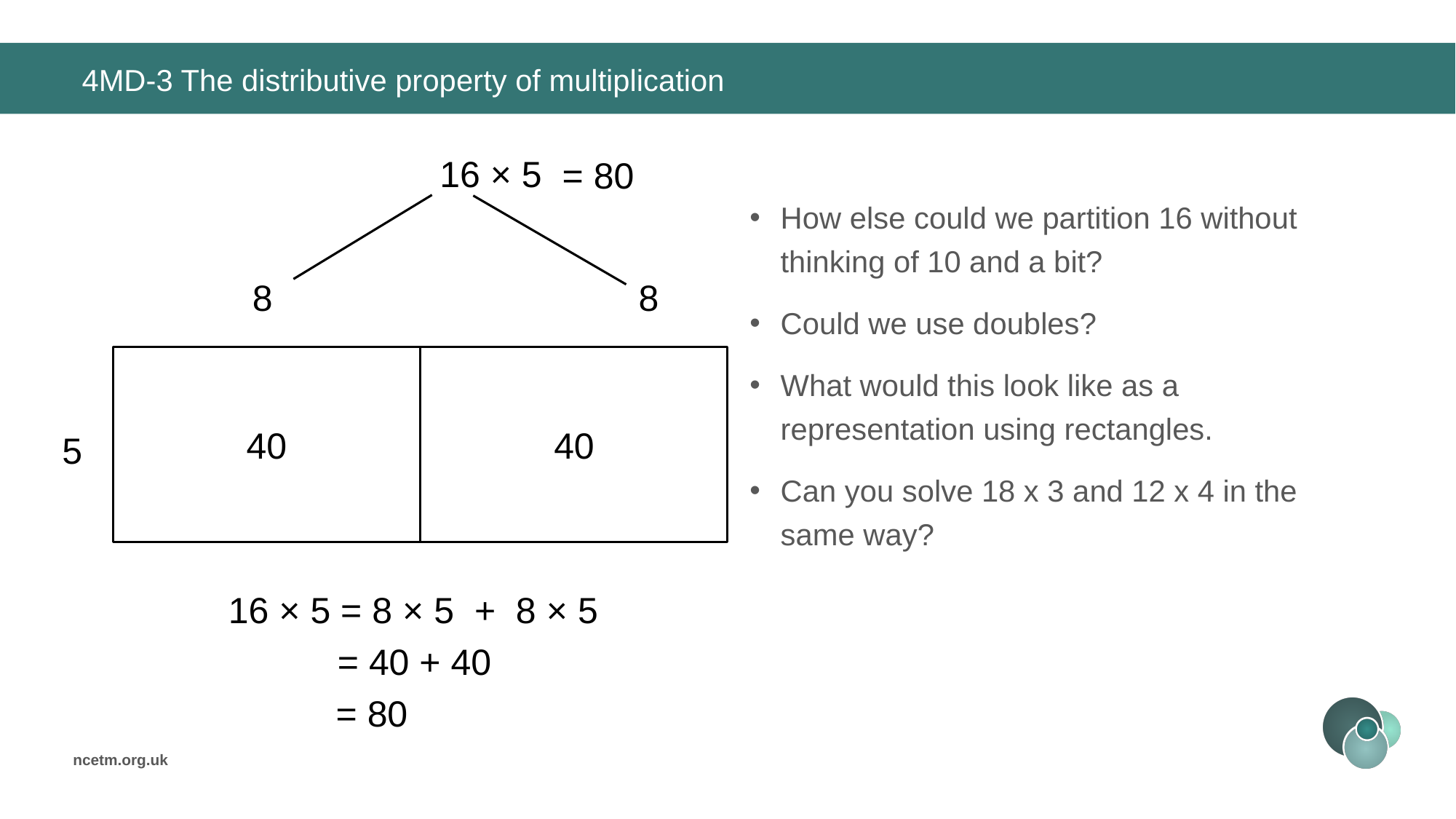

# 4MD-3 The distributive property of multiplication
16 × 5
= 80
How else could we partition 16 without thinking of 10 and a bit?
Could we use doubles?
What would this look like as a representation using rectangles.
Can you solve 18 x 3 and 12 x 4 in the same way?

8
8

40
40
5
16 × 5 = 8 × 5  +  8 × 5
= 40 + 40
= 80